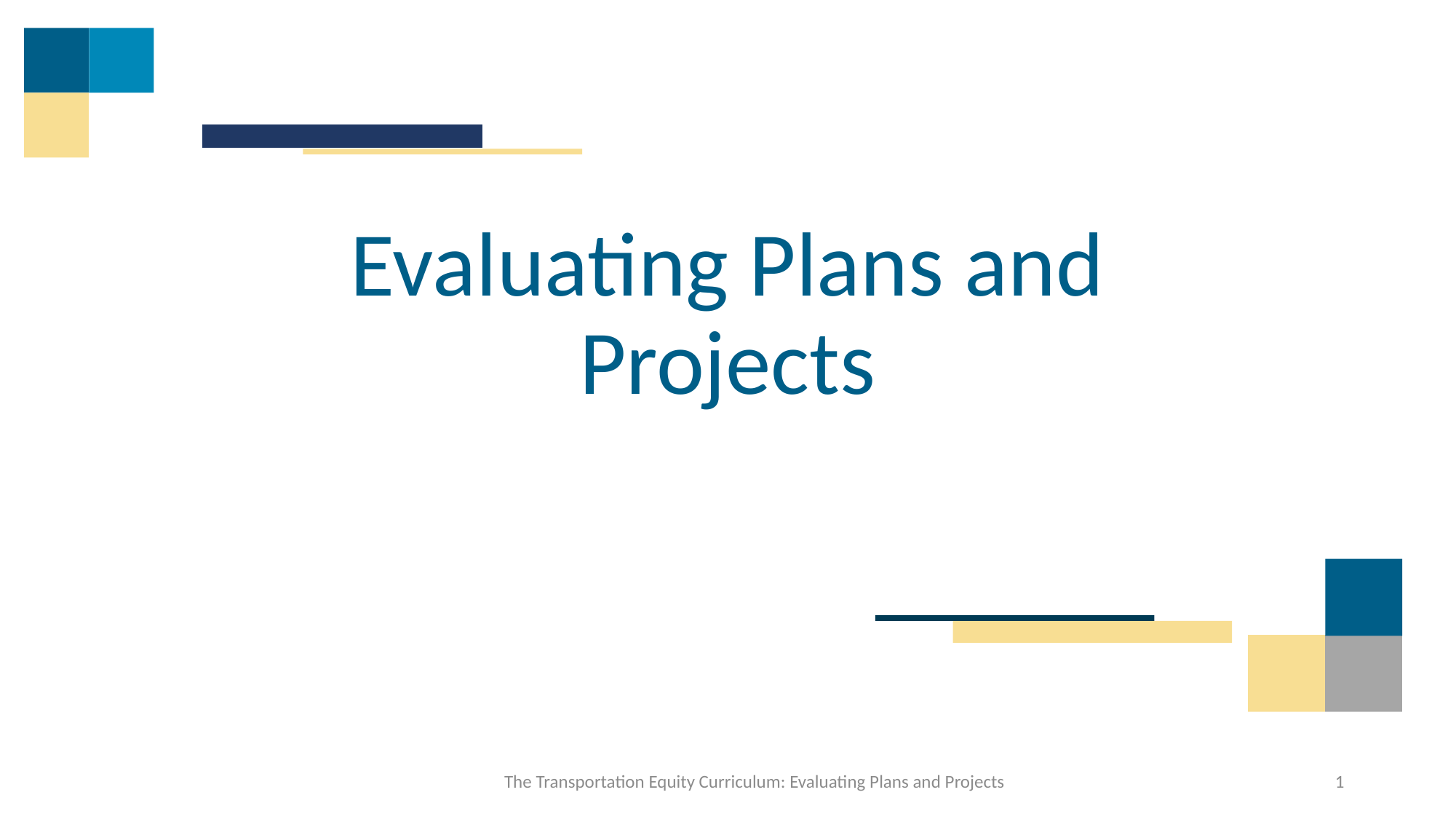

# Evaluating Plans and Projects

The Transportation Equity Curriculum: Evaluating Plans and Projects
1